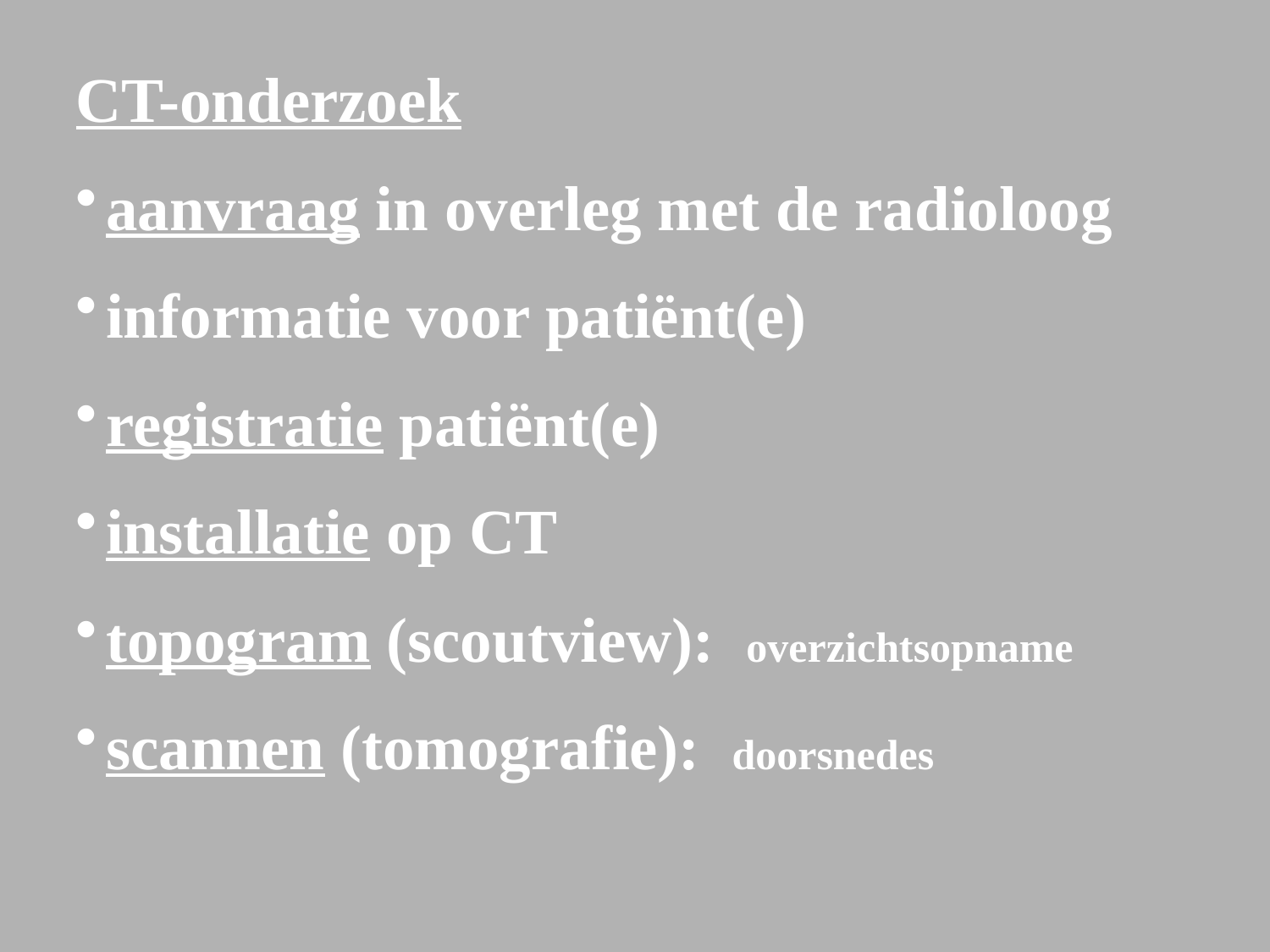

CT-onderzoek
aanvraag in overleg met de radioloog
informatie voor patiënt(e)
registratie patiënt(e)
installatie op CT
topogram (scoutview):  overzichtsopname
scannen (tomografie):  doorsnedes